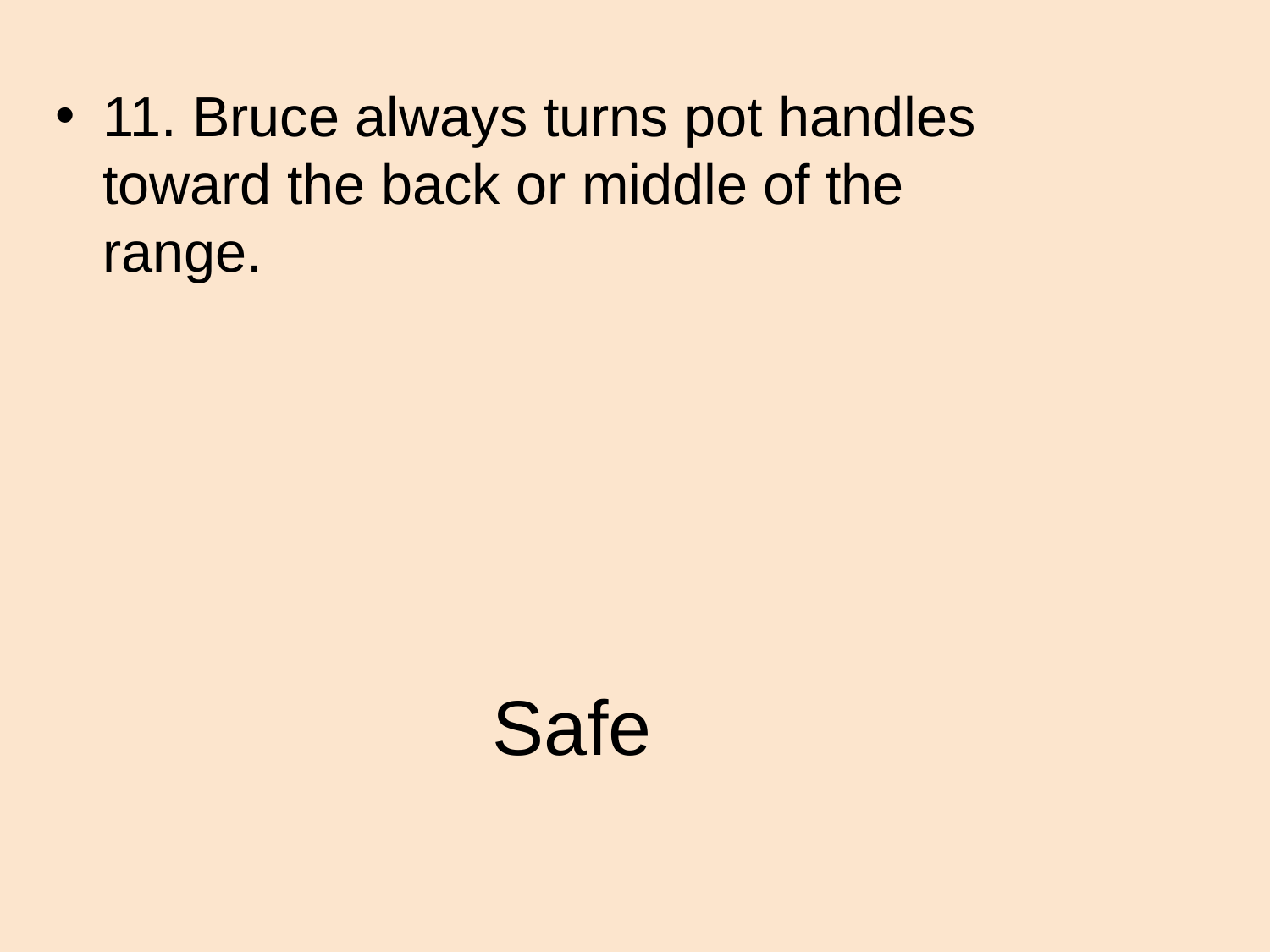

11. Bruce always turns pot handles toward the back or middle of the range.
# Safe